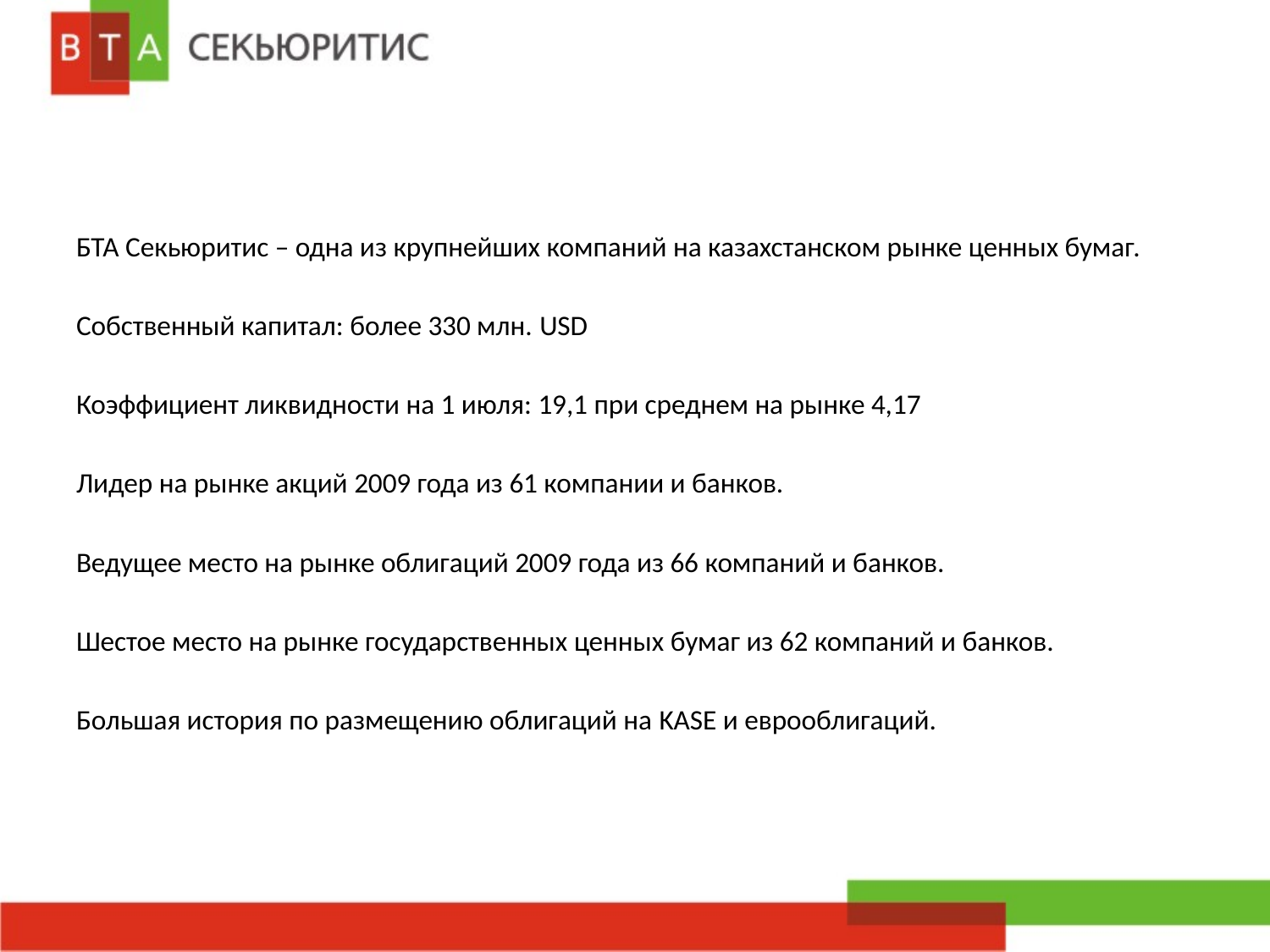

БТА Секьюритис – одна из крупнейших компаний на казахстанском рынке ценных бумаг.

Собственный капитал: более 330 млн. USD

Коэффициент ликвидности на 1 июля: 19,1 при среднем на рынке 4,17

Лидер на рынке акций 2009 года из 61 компании и банков.

Ведущее место на рынке облигаций 2009 года из 66 компаний и банков.

Шестое место на рынке государственных ценных бумаг из 62 компаний и банков.

Большая история по размещению облигаций на KASE и еврооблигаций.